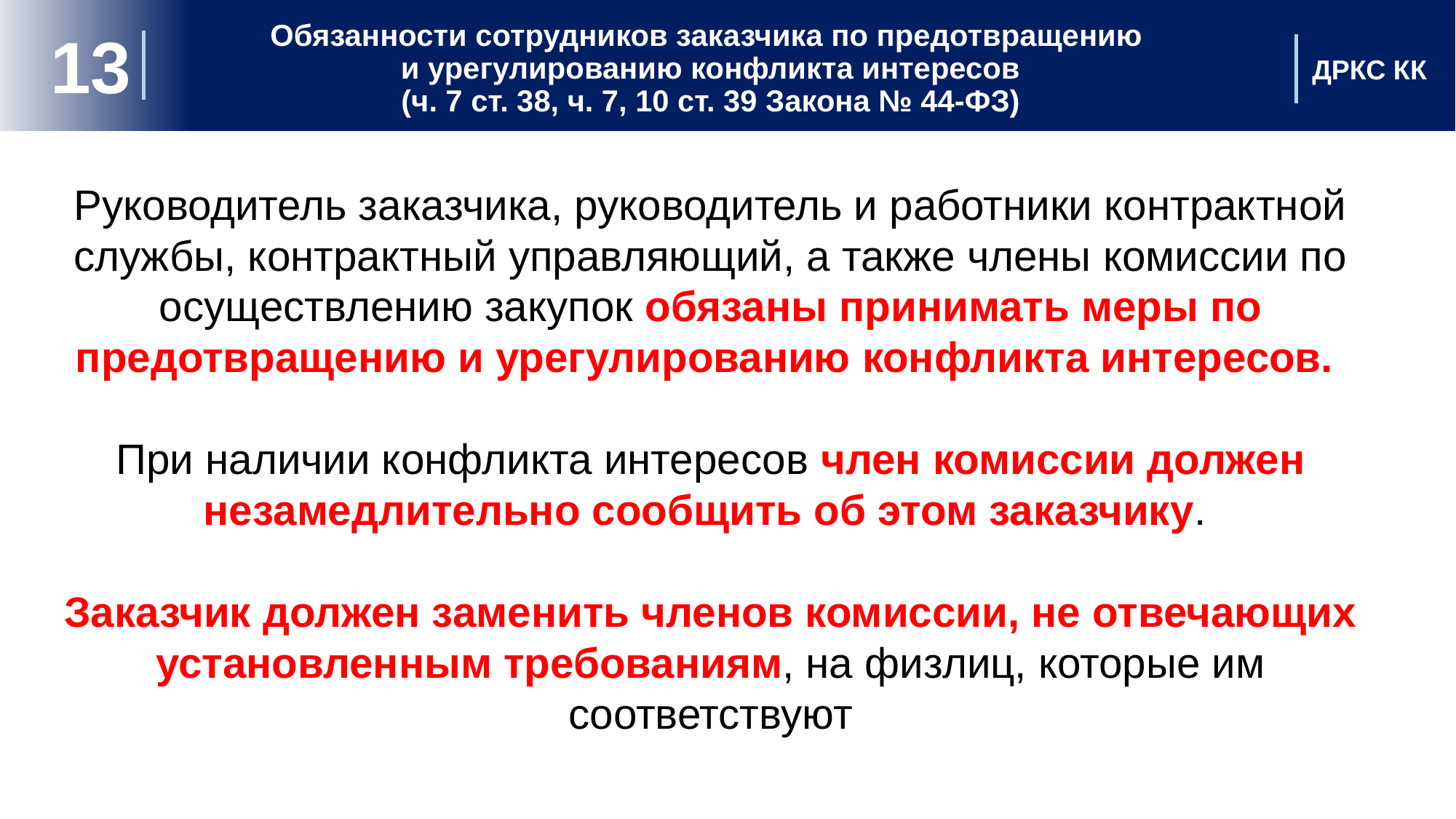

# Обязанности сотрудников заказчика по предотвращению и урегулированию конфликта интересов (ч. 7 ст. 38, ч. 7, 10 ст. 39 Закона № 44-ФЗ)
13
ДРКС КК
Руководитель заказчика, руководитель и работники контрактной службы, контрактный управляющий, а также члены комиссии по осуществлению закупок обязаны принимать меры по предотвращению и урегулированию конфликта интересов.

При наличии конфликта интересов член комиссии должен незамедлительно сообщить об этом заказчику.

Заказчик должен заменить членов комиссии, не отвечающих установленным требованиям, на физлиц, которые им соответствуют